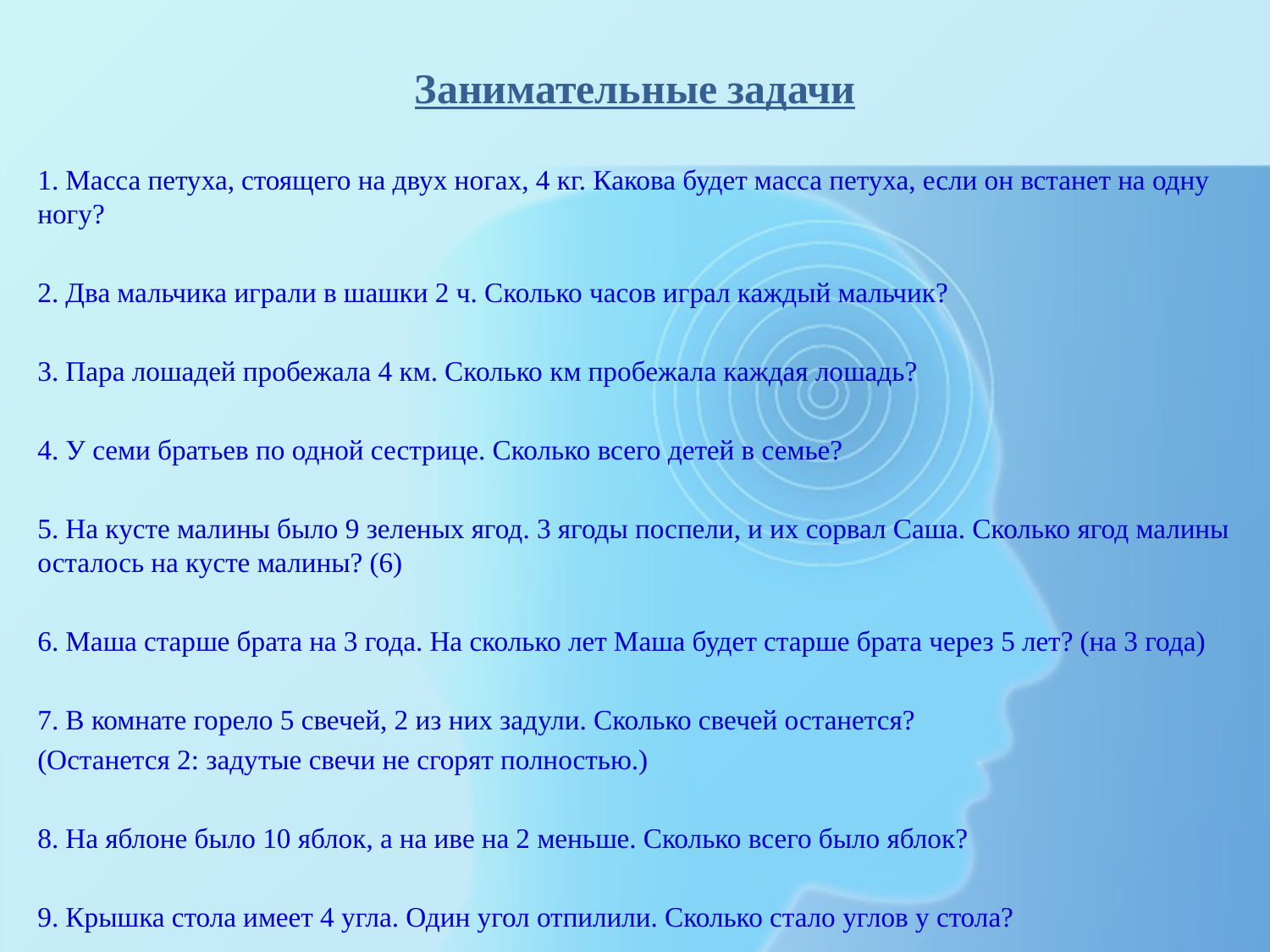

# Занимательные задачи

1. Масса петуха, стоящего на двух ногах, 4 кг. Какова будет масса петуха, если он встанет на одну ногу?

2. Два мальчика играли в шашки 2 ч. Сколько часов играл каждый мальчик?

3. Пара лошадей пробежала 4 км. Сколько км пробежала каждая лошадь?

4. У семи братьев по одной сестрице. Сколько всего детей в семье?

5. На кусте малины было 9 зеленых ягод. 3 ягоды поспели, и их сорвал Саша. Сколько ягод малины осталось на кусте малины? (6)

6. Маша старше брата на 3 года. На сколько лет Маша будет старше брата через 5 лет? (на 3 года)

7. В комнате горело 5 свечей, 2 из них задули. Сколько свечей останется?
(Останется 2: задутые свечи не сгорят полностью.)

8. На яблоне было 10 яблок, а на иве на 2 меньше. Сколько всего было яблок?

9. Крышка стола имеет 4 угла. Один угол отпилили. Сколько стало углов у стола?